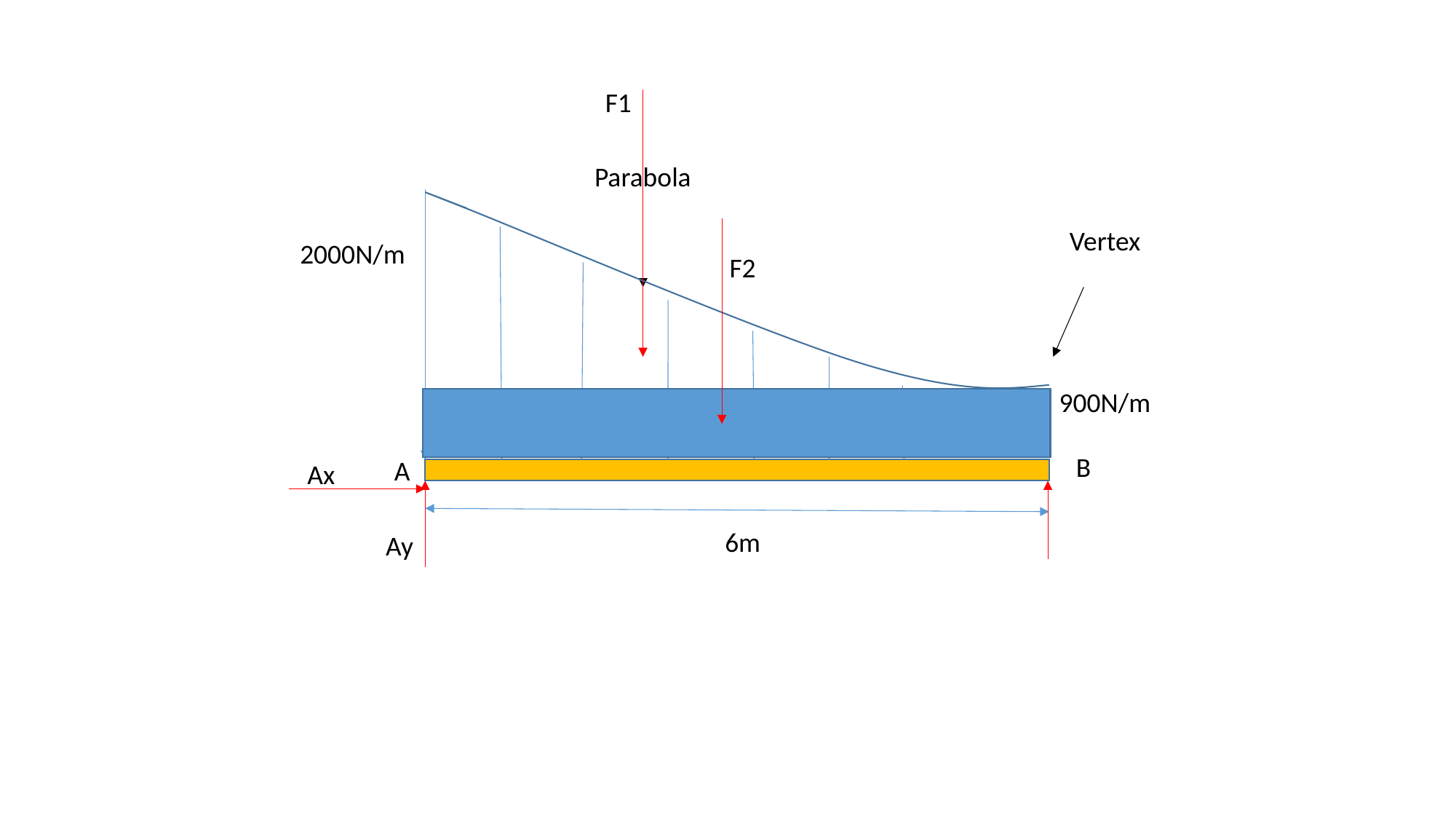

F1
Parabola

Vertex
2000N/m
F2
900N/m

B
A
Ax

6m
Ay